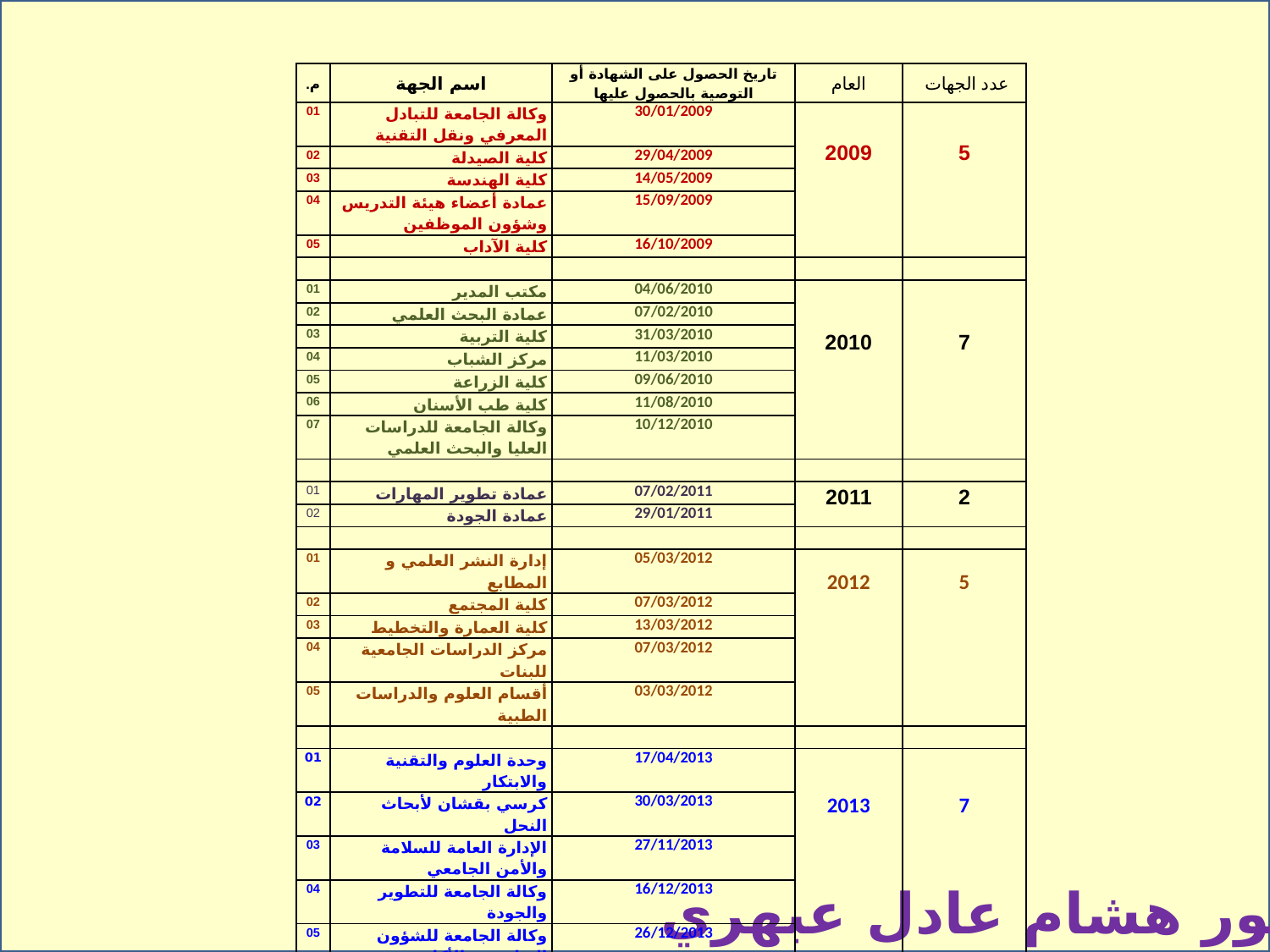

| م. | اسم الجهة | تاريخ الحصول على الشهادة أو التوصية بالحصول عليها | العام | عدد الجهات |
| --- | --- | --- | --- | --- |
| 01 | وكالة الجامعة للتبادل المعرفي ونقل التقنية | 30/01/2009 | 2009 | 5 |
| 02 | كلية الصيدلة | 29/04/2009 |  |  |
| 03 | كلية الهندسة | 14/05/2009 |  |  |
| 04 | عمادة أعضاء هيئة التدريس وشؤون الموظفين | 15/09/2009 |  |  |
| 05 | كلية الآداب | 16/10/2009 |  |  |
|  |  |  |  |  |
| 01 | مكتب المدير | 04/06/2010 | 2010 | 7 |
| 02 | عمادة البحث العلمي | 07/02/2010 |  |  |
| 03 | كلية التربية | 31/03/2010 |  |  |
| 04 | مركز الشباب | 11/03/2010 |  |  |
| 05 | كلية الزراعة | 09/06/2010 |  |  |
| 06 | كلية طب الأسنان | 11/08/2010 |  |  |
| 07 | وكالة الجامعة للدراسات العليا والبحث العلمي | 10/12/2010 |  |  |
|  |  |  |  |  |
| 01 | عمادة تطوير المهارات | 07/02/2011 | 2011 | 2 |
| 02 | عمادة الجودة | 29/01/2011 |  |  |
|  |  |  |  |  |
| 01 | إدارة النشر العلمي و المطابع | 05/03/2012 | 2012 | 5 |
| 02 | كلية المجتمع | 07/03/2012 |  |  |
| 03 | كلية العمارة والتخطيط | 13/03/2012 |  |  |
| 04 | مركز الدراسات الجامعية للبنات | 07/03/2012 |  |  |
| 05 | أقسام العلوم والدراسات الطبية | 03/03/2012 |  |  |
|  |  |  |  |  |
| 01 | وحدة العلوم والتقنية والابتكار | 17/04/2013 | 2013 | 7 |
| 02 | كرسي بقشان لأبحاث النحل | 30/03/2013 |  |  |
| 03 | الإدارة العامة للسلامة والأمن الجامعي | 27/11/2013 |  |  |
| 04 | وكالة الجامعة للتطوير والجودة | 16/12/2013 |  |  |
| 05 | وكالة الجامعة للشؤون التعليمية والأكاديمية | 26/12/2013 |  |  |
| 06 | عمادة التعليم الإلكتروني والتعلم عن بعد | 31/12/2013 |  |  |
| 07 | عمادة الدراسات العليا | 06/04/2013 |  |  |
|  |  |  |  |  |
| 01 | عمادة شؤون المكتبات | 02/01/2014 | 2014 | 3 |
| 02 | كلية التمريض | 06/01/2014 |  |  |
| 03 | عمادة التطوير | 07/01/2014 |  |  |
الدكتور هشام عادل عبهري